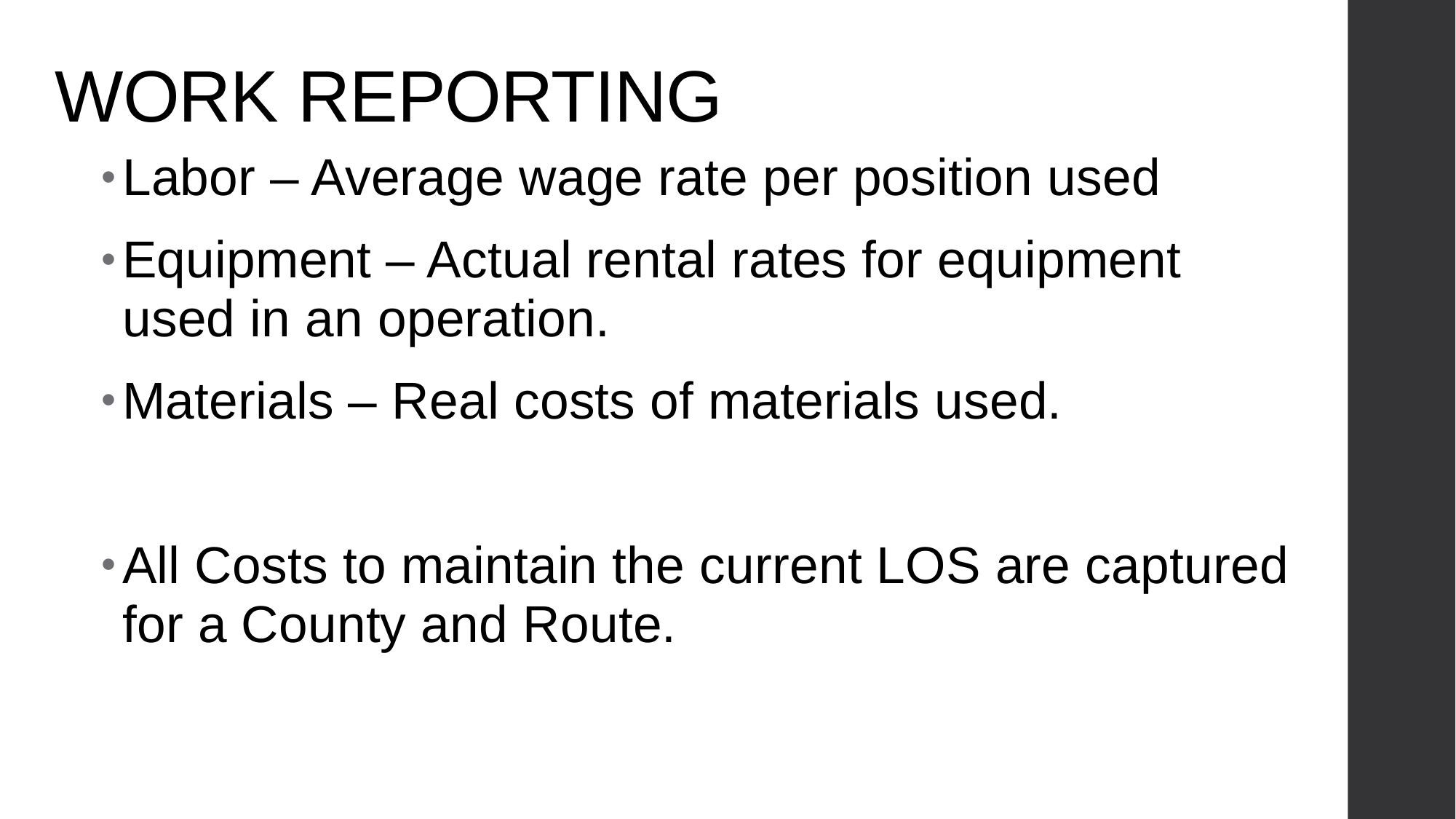

WORK REPORTING
Labor – Average wage rate per position used
Equipment – Actual rental rates for equipment 	used in an operation.
Materials – Real costs of materials used.

All Costs to maintain the current LOS are captured for a County and Route.